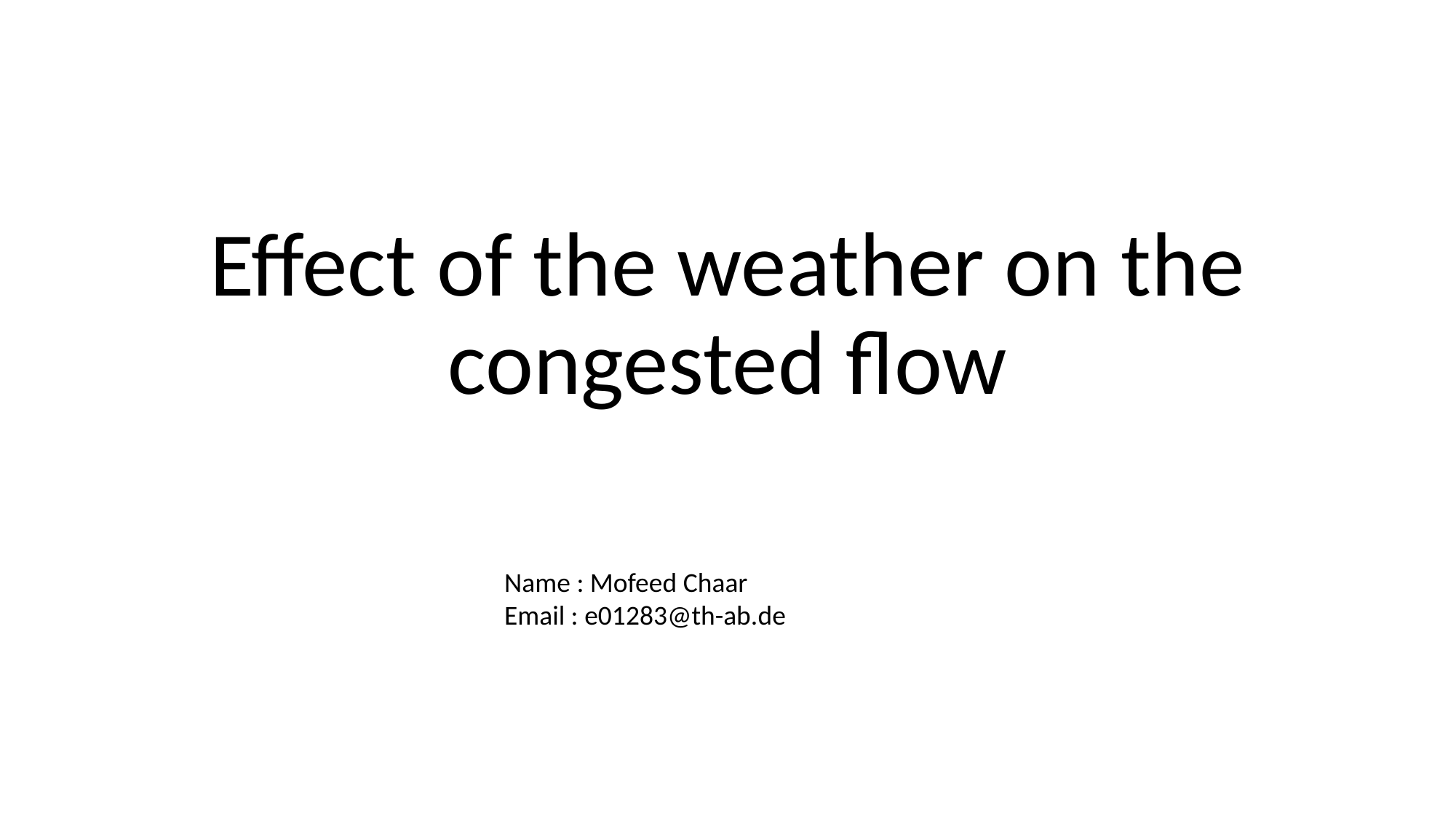

# Effect of the weather on the congested flow
Name : Mofeed Chaar
Email : e01283@th-ab.de